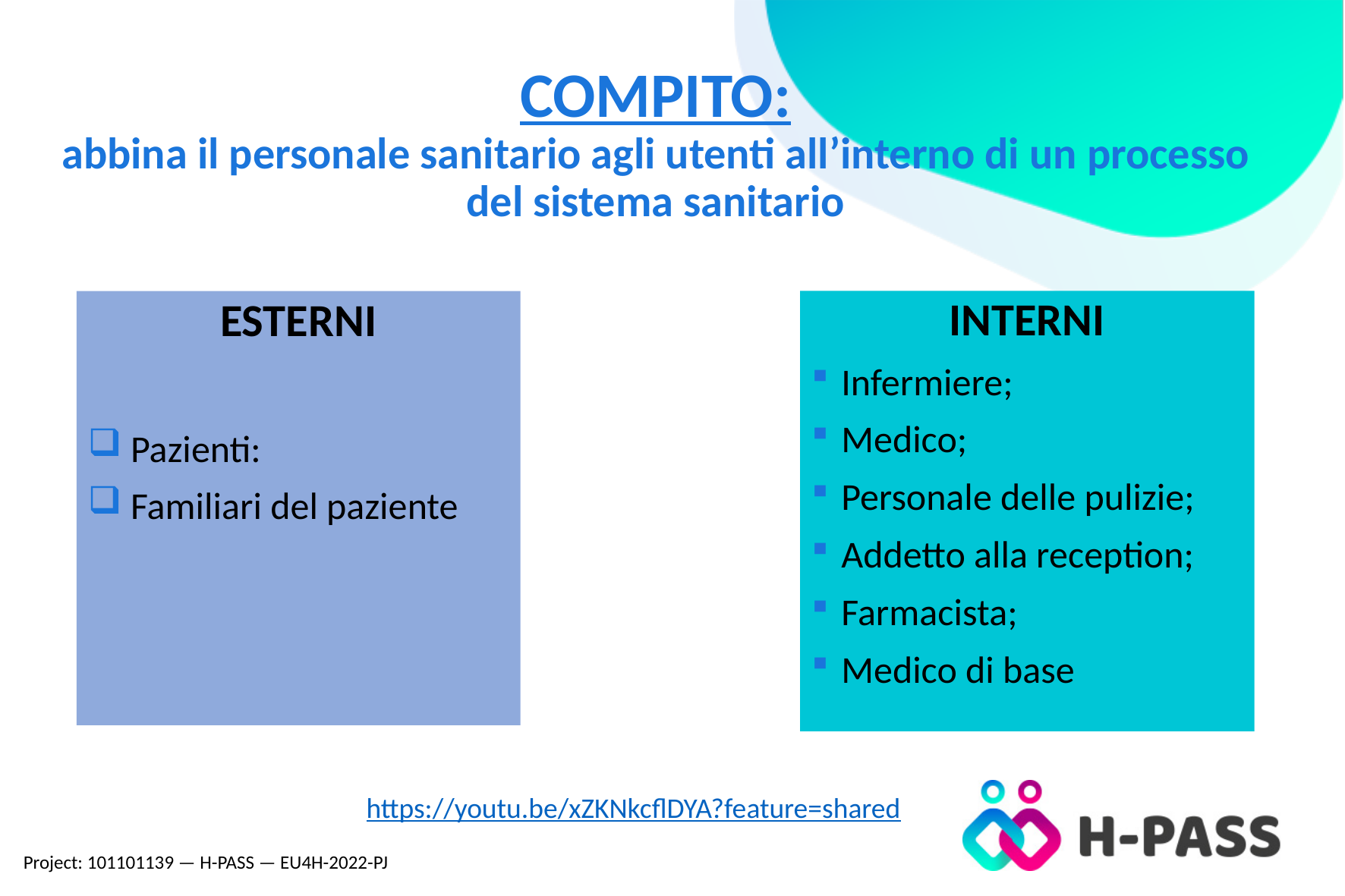

# COMPITO: abbina il personale sanitario agli utenti all’interno di un processo del sistema sanitario
INTERNI
Infermiere;
Medico;
Personale delle pulizie;
Addetto alla reception;
Farmacista;
Medico di base

ESTERNI

 Pazienti:
 Familiari del paziente

https://youtu.be/xZKNkcflDYA?feature=shared
Project: 101101139 — H-PASS — EU4H-2022-PJ